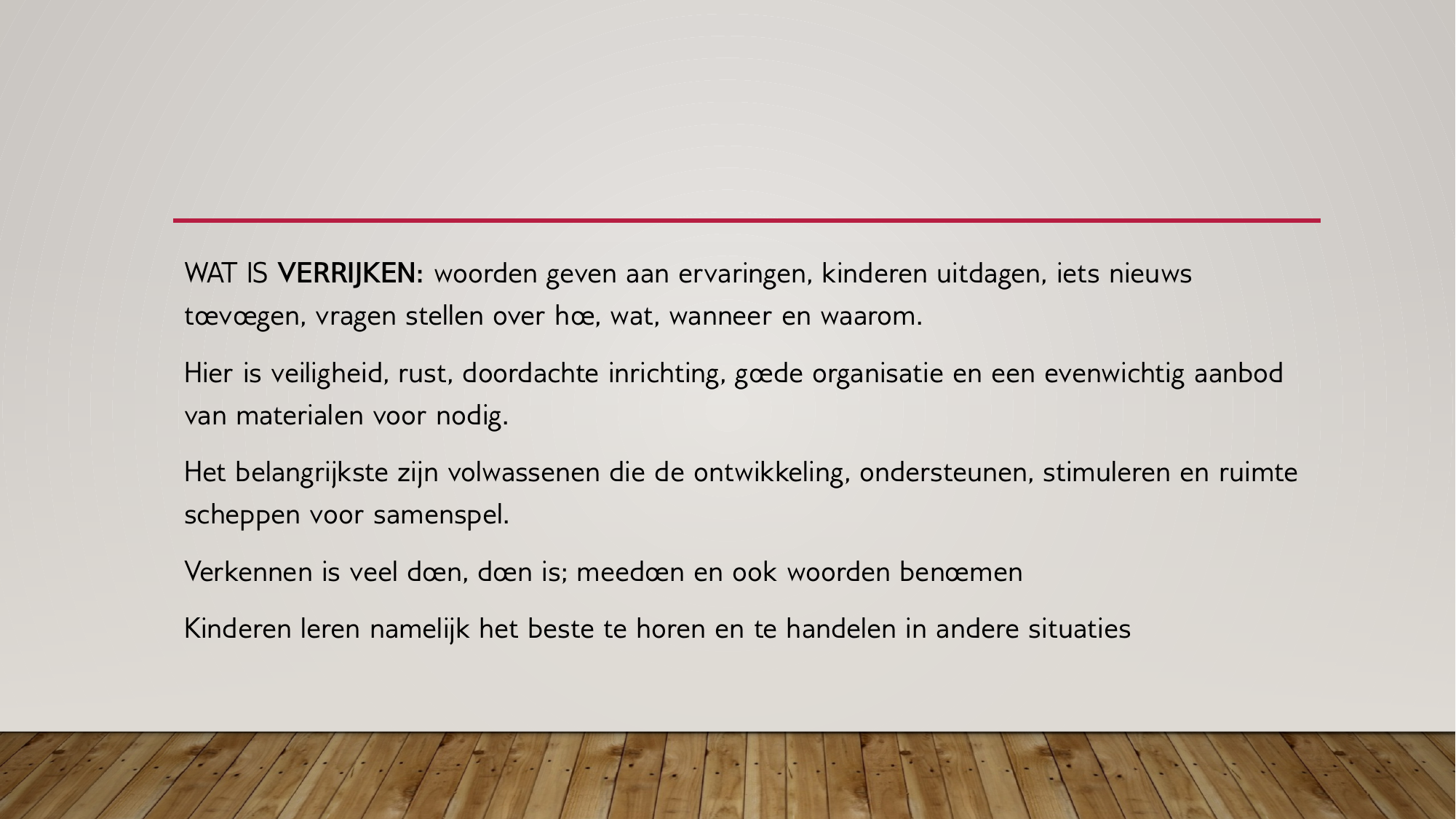

#
WAT IS VERRIJKEN: woorden geven aan ervaringen, kinderen uitdagen, iets nieuws toevoegen, vragen stellen over hoe, wat, wanneer en waarom.
Hier is veiligheid, rust, doordachte inrichting, goede organisatie en een evenwichtig aanbod van materialen voor nodig.
Het belangrijkste zijn volwassenen die de ontwikkeling, ondersteunen, stimuleren en ruimte scheppen voor samenspel.
Verkennen is veel doen, doen is; meedoen en ook woorden benoemen
Kinderen leren namelijk het beste te horen en te handelen in andere situaties